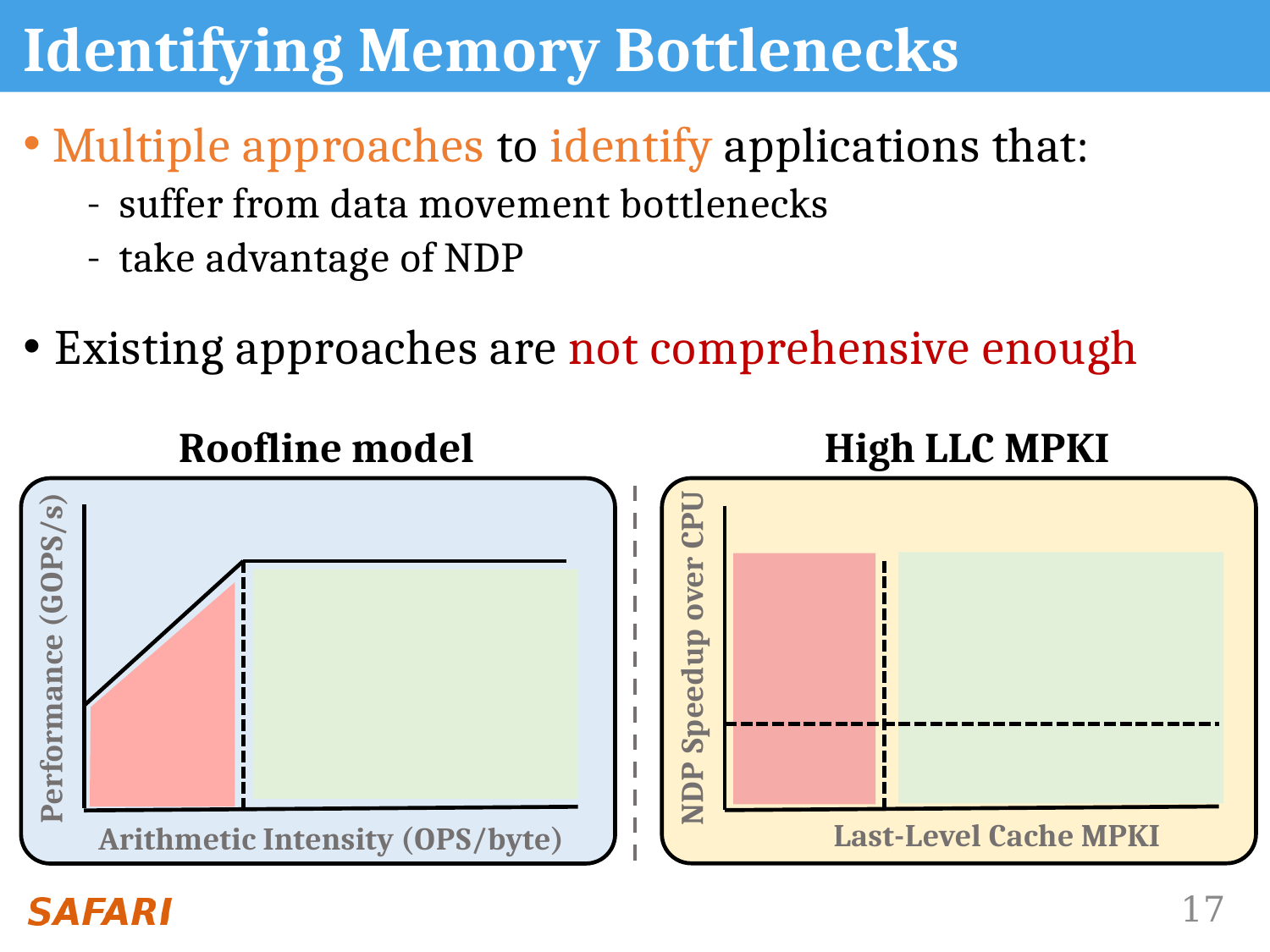

# Identifying Memory Bottlenecks
Multiple approaches to identify applications that:
suffer from data movement bottlenecks
take advantage of NDP
Existing approaches are not comprehensive enough
High LLC MPKI
NDP Speedup over CPU
Last-Level Cache MPKI

Roofline model

Performance (GOPS/s)
Arithmetic Intensity (OPS/byte)

17